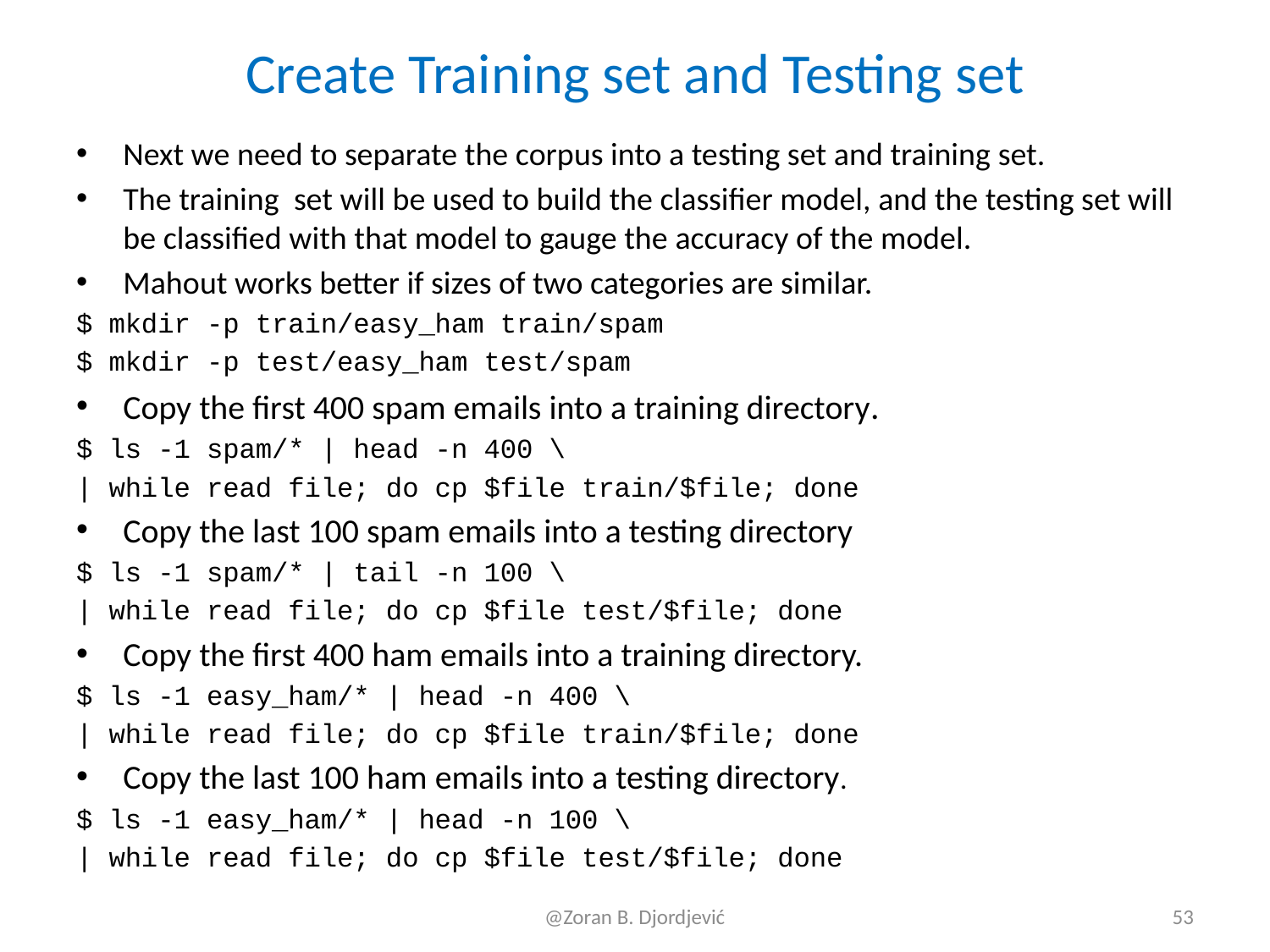

# Create Training set and Testing set
Next we need to separate the corpus into a testing set and training set.
The training  set will be used to build the classifier model, and the testing set will be classified with that model to gauge the accuracy of the model.
Mahout works better if sizes of two categories are similar.
$ mkdir -p train/easy_ham train/spam
$ mkdir -p test/easy_ham test/spam
Copy the first 400 spam emails into a training directory.
$ ls -1 spam/* | head -n 400 \
| while read file; do cp $file train/$file; done
Copy the last 100 spam emails into a testing directory
$ ls -1 spam/* | tail -n 100 \
| while read file; do cp $file test/$file; done
Copy the first 400 ham emails into a training directory.
$ ls -1 easy_ham/* | head -n 400 \
| while read file; do cp $file train/$file; done
Copy the last 100 ham emails into a testing directory.
$ ls -1 easy_ham/* | head -n 100 \
| while read file; do cp $file test/$file; done

@Zoran B. Djordjević
53